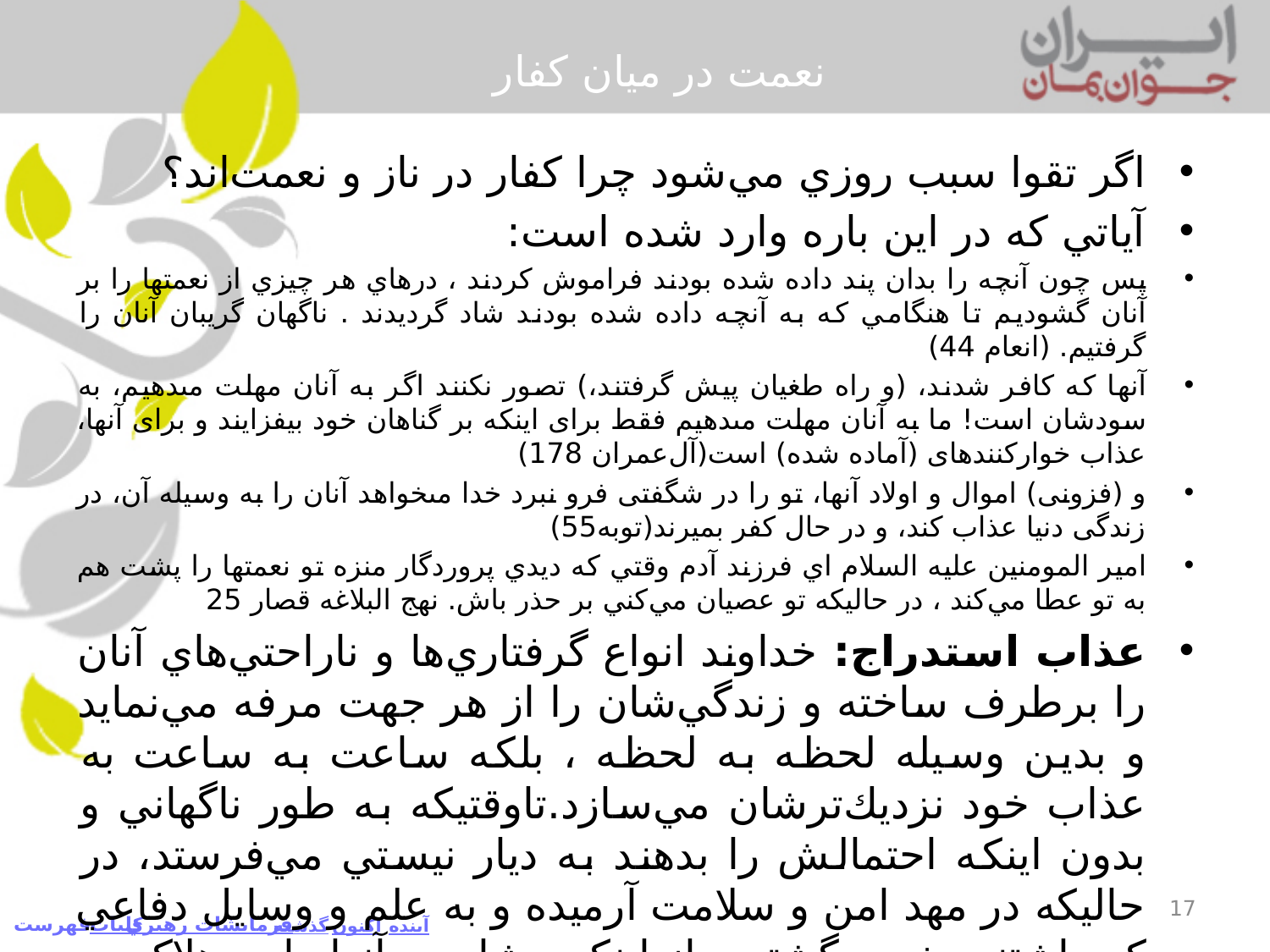

# نعمت در ميان كفار
اگر تقوا سبب روزي مي‌شود چرا كفار در ناز و نعمت‌اند؟
آياتي كه در اين باره وارد شده است:
پس چون آنچه را بدان پند داده شده بودند فراموش كردند ، درهاي هر چيزي از نعمتها را بر آنان گشوديم تا هنگامي كه به آنچه داده شده بودند شاد گرديدند . ناگهان گريبان آنان را گرفتيم. (انعام 44)
آنها كه كافر شدند، (و راه طغيان پيش گرفتند،) تصور نكنند اگر به آنان مهلت مى‏دهيم، به سودشان است! ما به آنان مهلت مى‏دهيم فقط براى اينكه بر گناهان خود بيفزايند و براى آنها، عذاب خواركننده‏اى (آماده شده) است‏(آل‌عمران 178)
و (فزونى) اموال و اولاد آنها، تو را در شگفتى فرو نبرد خدا مى‏خواهد آنان را به وسيله آن، در زندگى دنيا عذاب كند، و در حال كفر بميرند(توبه55)
امير المومنين عليه السلام اي فرزند آدم وقتي كه ديدي پروردگار منزه تو نعمتها را پشت هم به تو عطا مي‌كند ، در حاليكه تو عصيان مي‌كني بر حذر باش. نهج البلاغه قصار 25
عذاب استدراج: خداوند انواع گرفتاري‌ها و ناراحتي‌هاي آنان را برطرف ساخته و زندگي‌شان را از هر جهت مرفه مي‌نمايد و بدين وسيله لحظه به لحظه ، بلكه ساعت به ساعت به عذاب خود نزديك‌ترشان مي‌سازد.تاوقتيكه به طور ناگهاني و بدون اينكه احتمالش را بدهند به ديار نيستي مي‌فرستد، در حاليكه در مهد امن و سلامت آرميده و به علم و وسايل دفاعي كه داشتند مغرور گشته و از اينكه پيشامدي آنها را به هلاكت و زوال برساند غافلند و خاطر جمع بودند.(علامه طباطبايي ، تفسير الميزان ج8 ص195)  بازگشت به صفحه 12
17